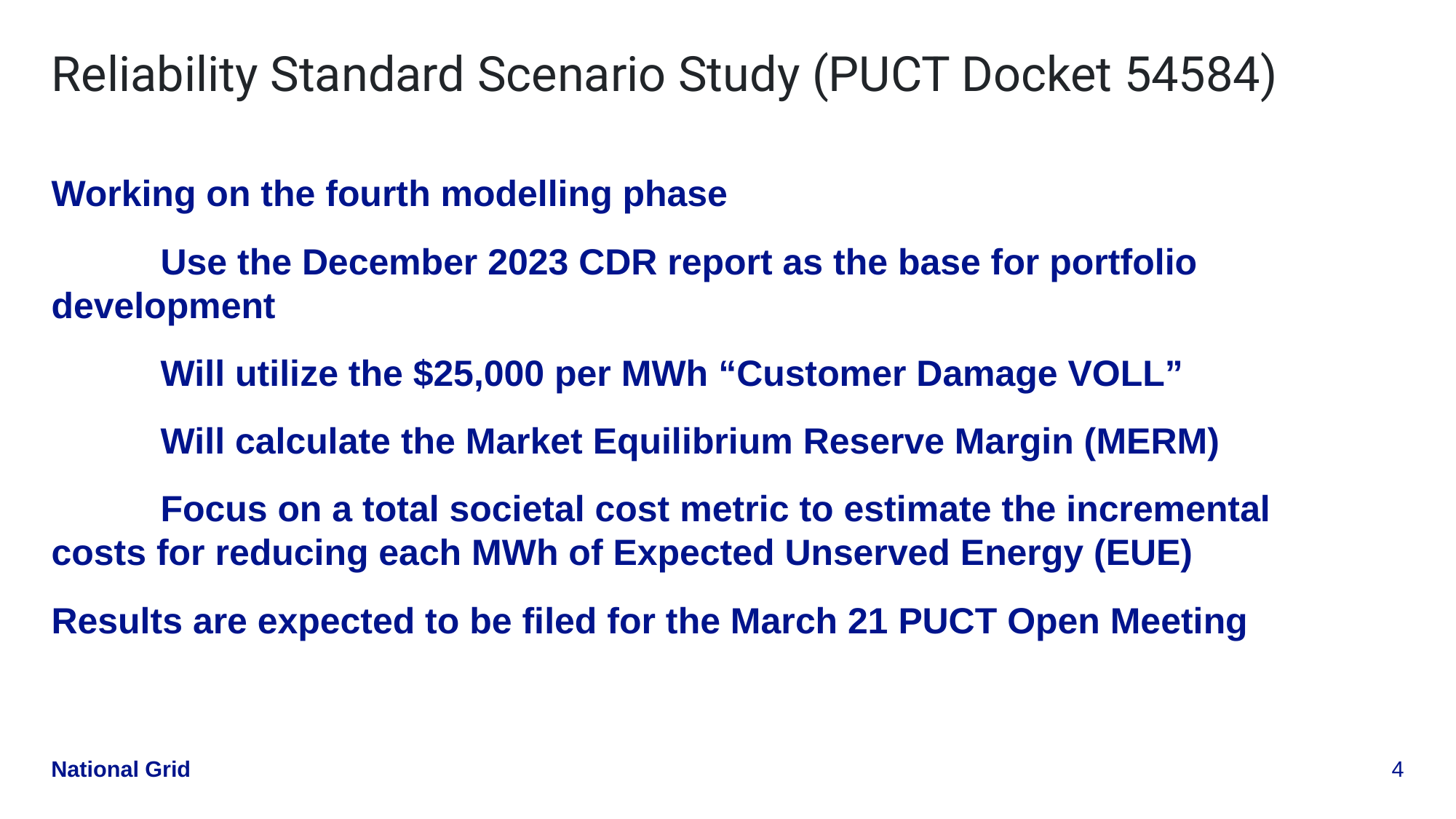

# Reliability Standard Scenario Study (PUCT Docket 54584)
Working on the fourth modelling phase
	Use the December 2023 CDR report as the base for portfolio 	development
	Will utilize the $25,000 per MWh “Customer Damage VOLL”
	Will calculate the Market Equilibrium Reserve Margin (MERM)
	Focus on a total societal cost metric to estimate the incremental 	costs for reducing each MWh of Expected Unserved Energy (EUE)
Results are expected to be filed for the March 21 PUCT Open Meeting